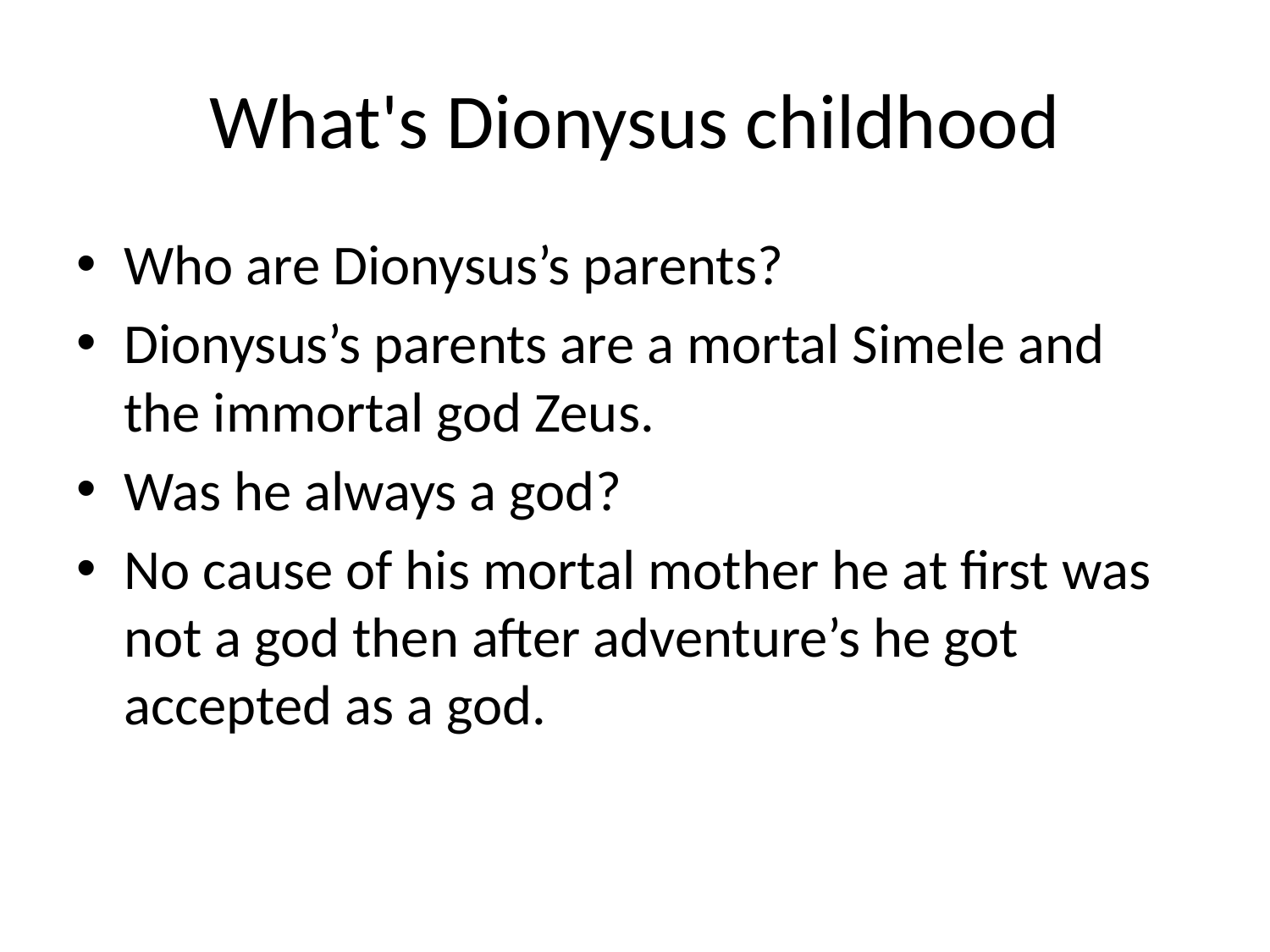

# What's Dionysus childhood
Who are Dionysus’s parents?
Dionysus’s parents are a mortal Simele and the immortal god Zeus.
Was he always a god?
No cause of his mortal mother he at first was not a god then after adventure’s he got accepted as a god.